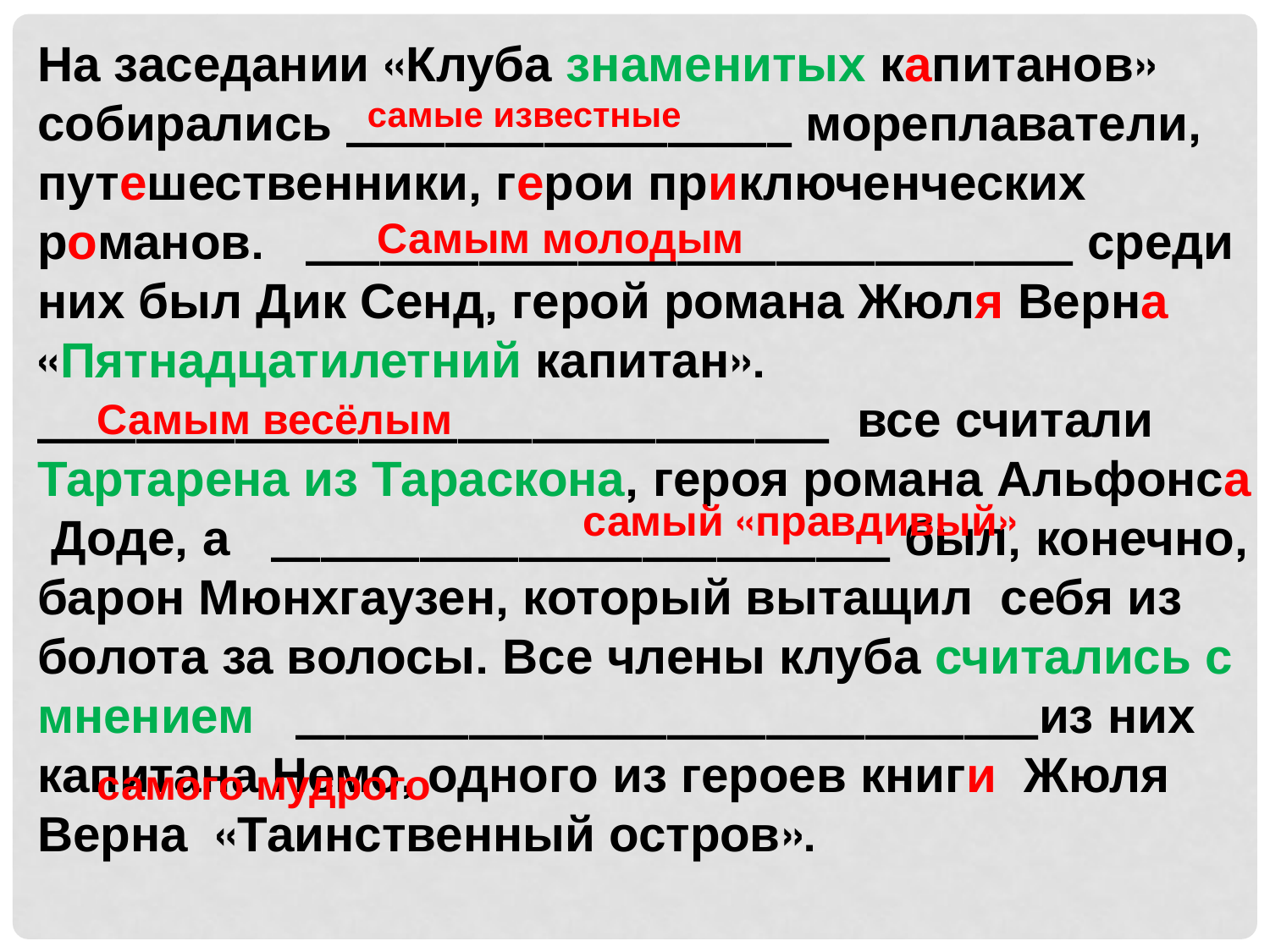

На заседании «Клуба знаменитых капитанов» собирались __________________ мореплаватели, путешественники, герои приключенческих романов.   _______________________________ среди них был Дик Сенд, герой романа Жюля Верна «Пятнадцатилетний капитан».   ________________________________  все считали Тартарена из Тараскона, героя романа Альфонса  Доде, а   _________________________ был, конечно, барон Мюнхгаузен, который вытащил  себя из болота за волосы. Все члены клуба считались с  мнением   ______________________________из них капитана Немо, одного из героев книги  Жюля Верна  «Таинственный остров».
самые известные
Самым молодым
Самым весёлым

самый «правдивый»
самого мудрого